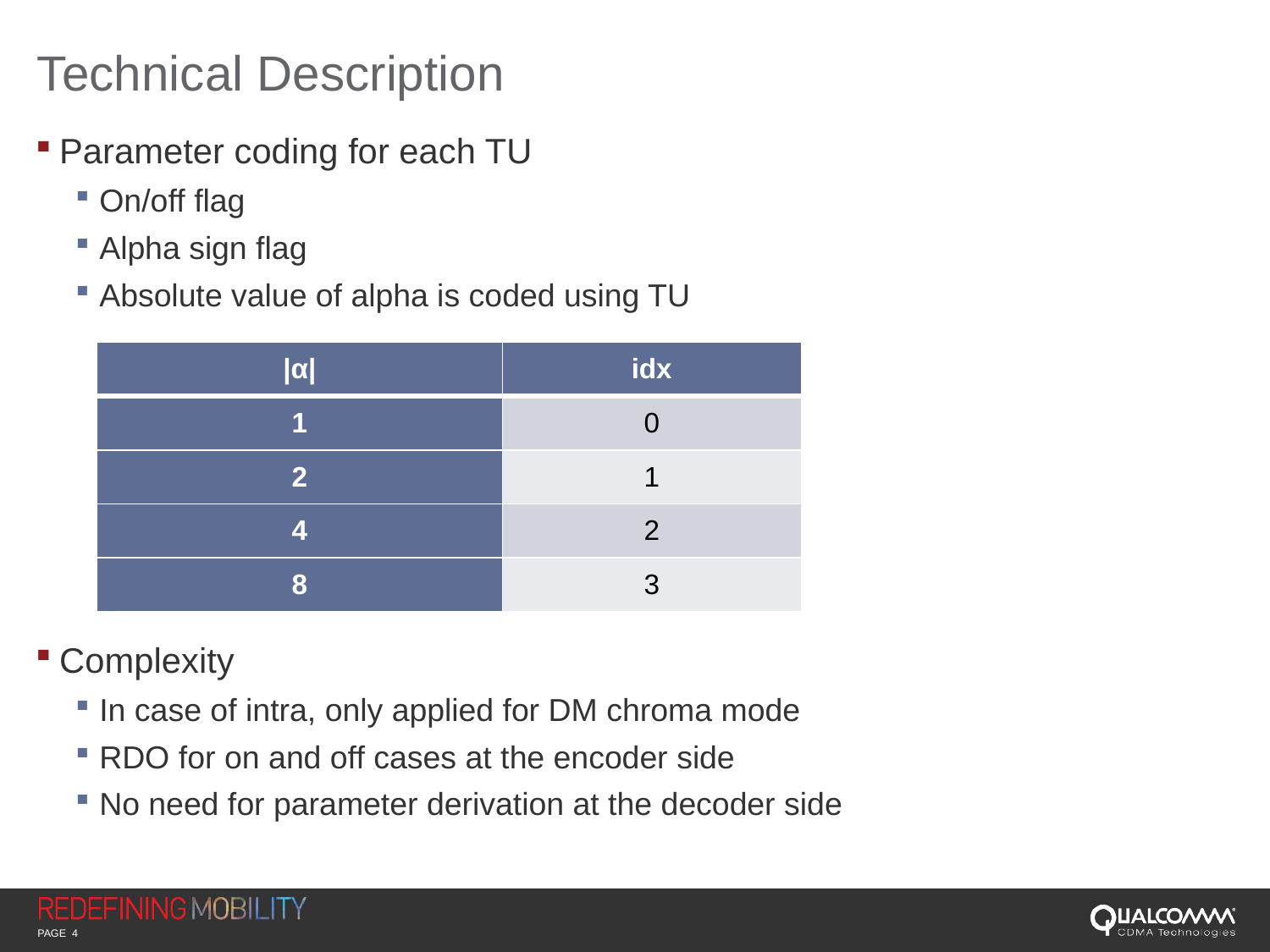

# Technical Description
Parameter coding for each TU
On/off flag
Alpha sign flag
Absolute value of alpha is coded using TU

Complexity
In case of intra, only applied for DM chroma mode
RDO for on and off cases at the encoder side
No need for parameter derivation at the decoder side
| |α| | idx |
| --- | --- |
| 1 | 0 |
| 2 | 1 |
| 4 | 2 |
| 8 | 3 |